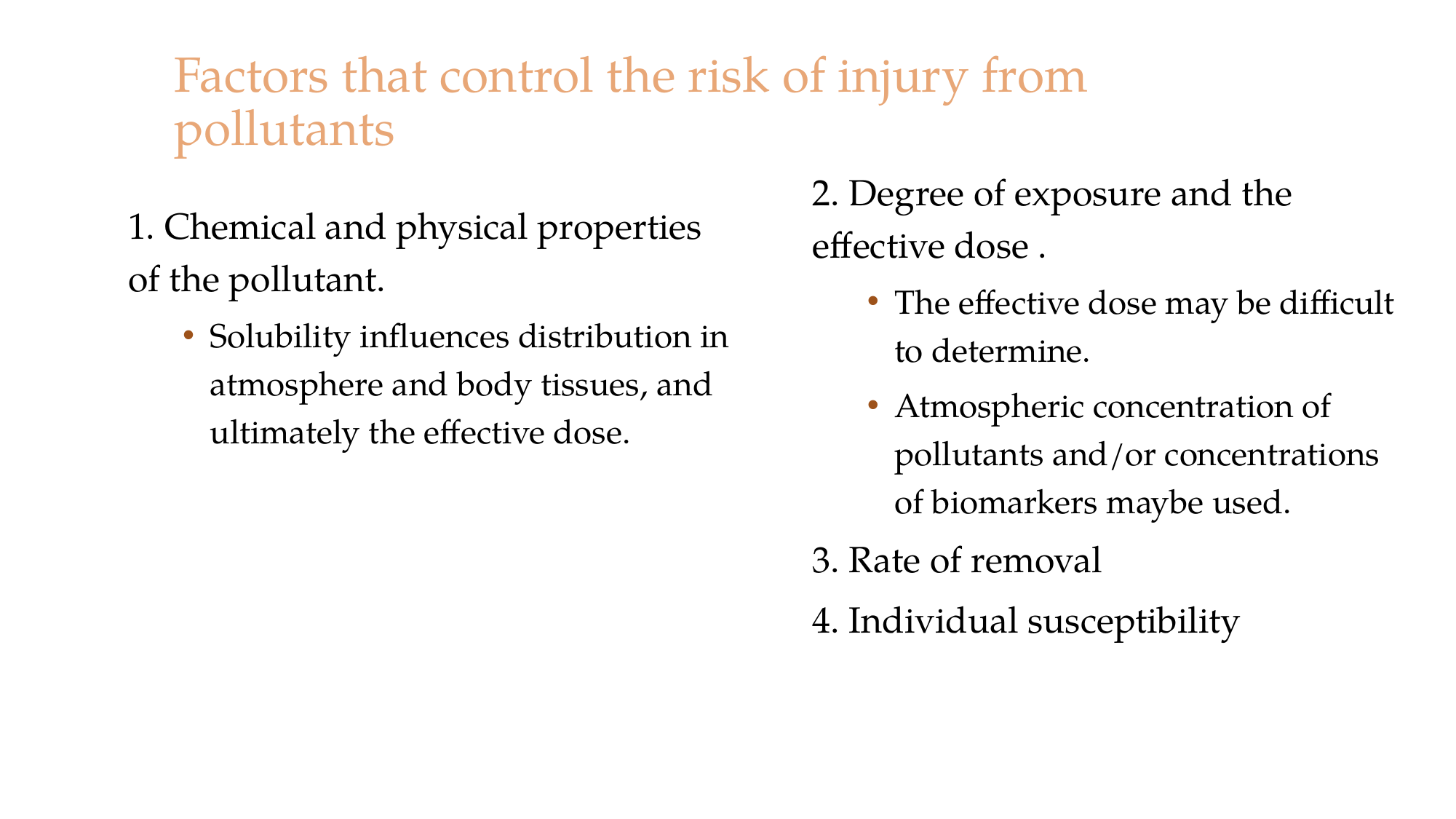

# Factors that control the risk of injury from pollutants
23
2. Degree of exposure and the effective dose .
The effective dose may be difficult to determine.
Atmospheric concentration of pollutants and/or concentrations of biomarkers maybe used.
3. Rate of removal
4. Individual susceptibility

1. Chemical and physical properties of the pollutant.
Solubility influences distribution in atmosphere and body tissues, and ultimately the effective dose.